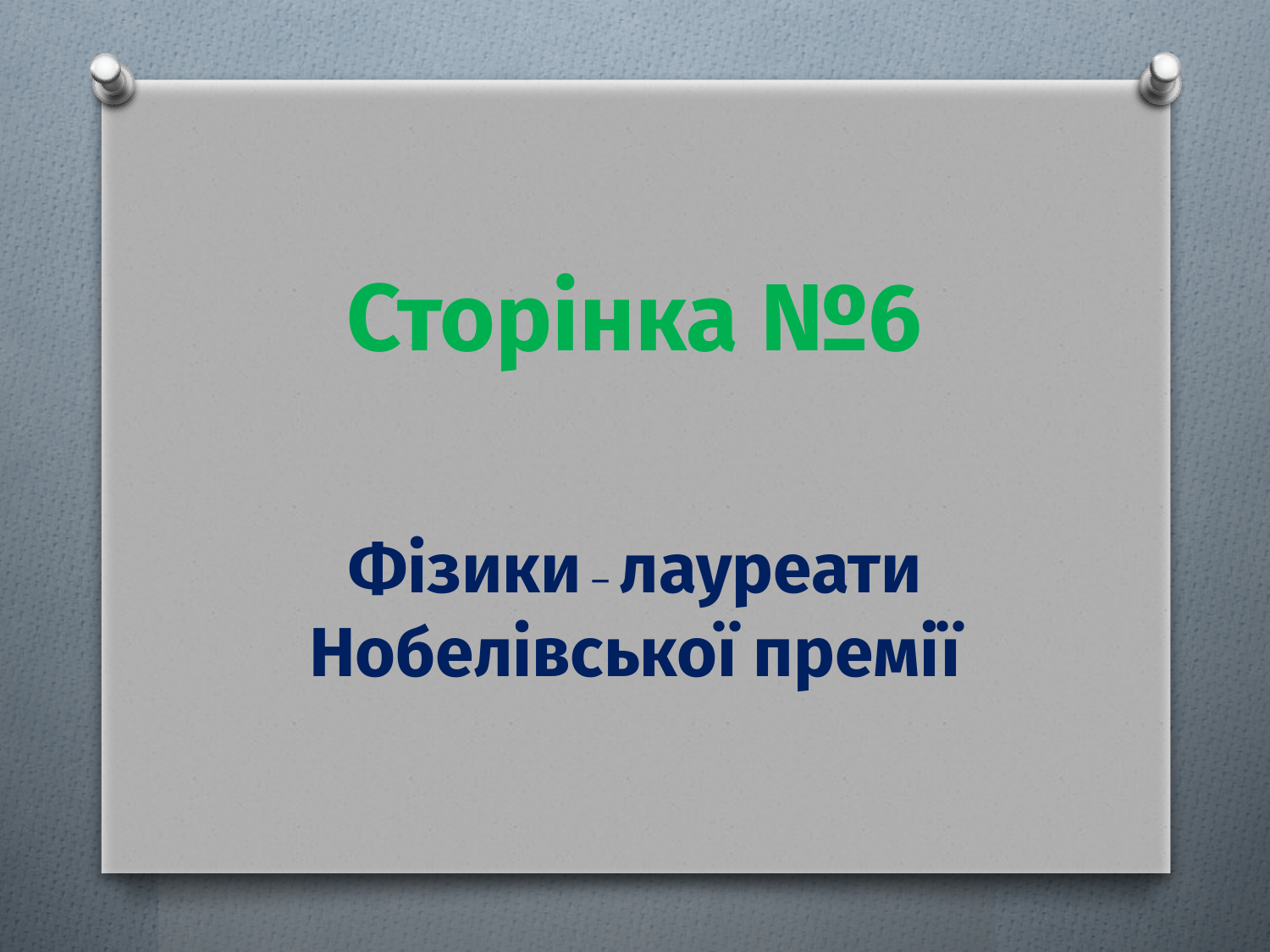

# Сторінка №6
Фізики – лауреати Нобелівської премії